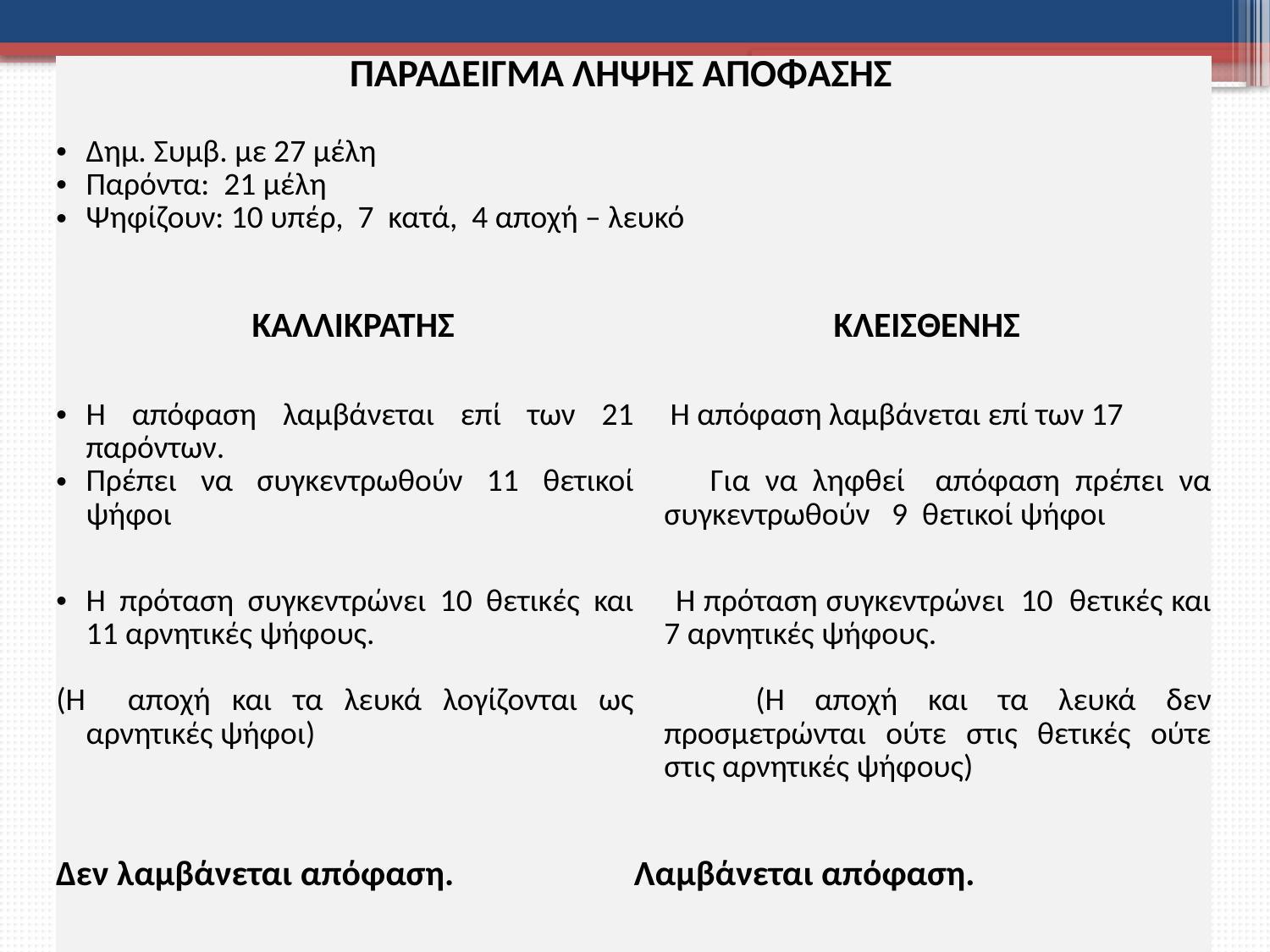

| ΠΑΡΑΔΕΙΓΜΑ ΛΗΨΗΣ ΑΠΟΦΑΣΗΣ |  |
| --- | --- |
| Δημ. Συμβ. με 27 μέλη Παρόντα: 21 μέλη Ψηφίζουν: 10 υπέρ, 7 κατά, 4 αποχή – λευκό |  |
| ΚΑΛΛΙΚΡΑΤΗΣ | ΚΛΕΙΣΘΕΝΗΣ |
| Η απόφαση λαμβάνεται επί των 21 παρόντων. Πρέπει να συγκεντρωθούν 11 θετικοί ψήφοι | Η απόφαση λαμβάνεται επί των 17 Για να ληφθεί απόφαση πρέπει να συγκεντρωθούν 9 θετικοί ψήφοι |
| Η πρόταση συγκεντρώνει 10 θετικές και 11 αρνητικές ψήφους. (Η αποχή και τα λευκά λογίζονται ως αρνητικές ψήφοι) | Η πρόταση συγκεντρώνει 10 θετικές και 7 αρνητικές ψήφους. (Η αποχή και τα λευκά δεν προσμετρώνται ούτε στις θετικές ούτε στις αρνητικές ψήφους) |
| Δεν λαμβάνεται απόφαση. | Λαμβάνεται απόφαση. |